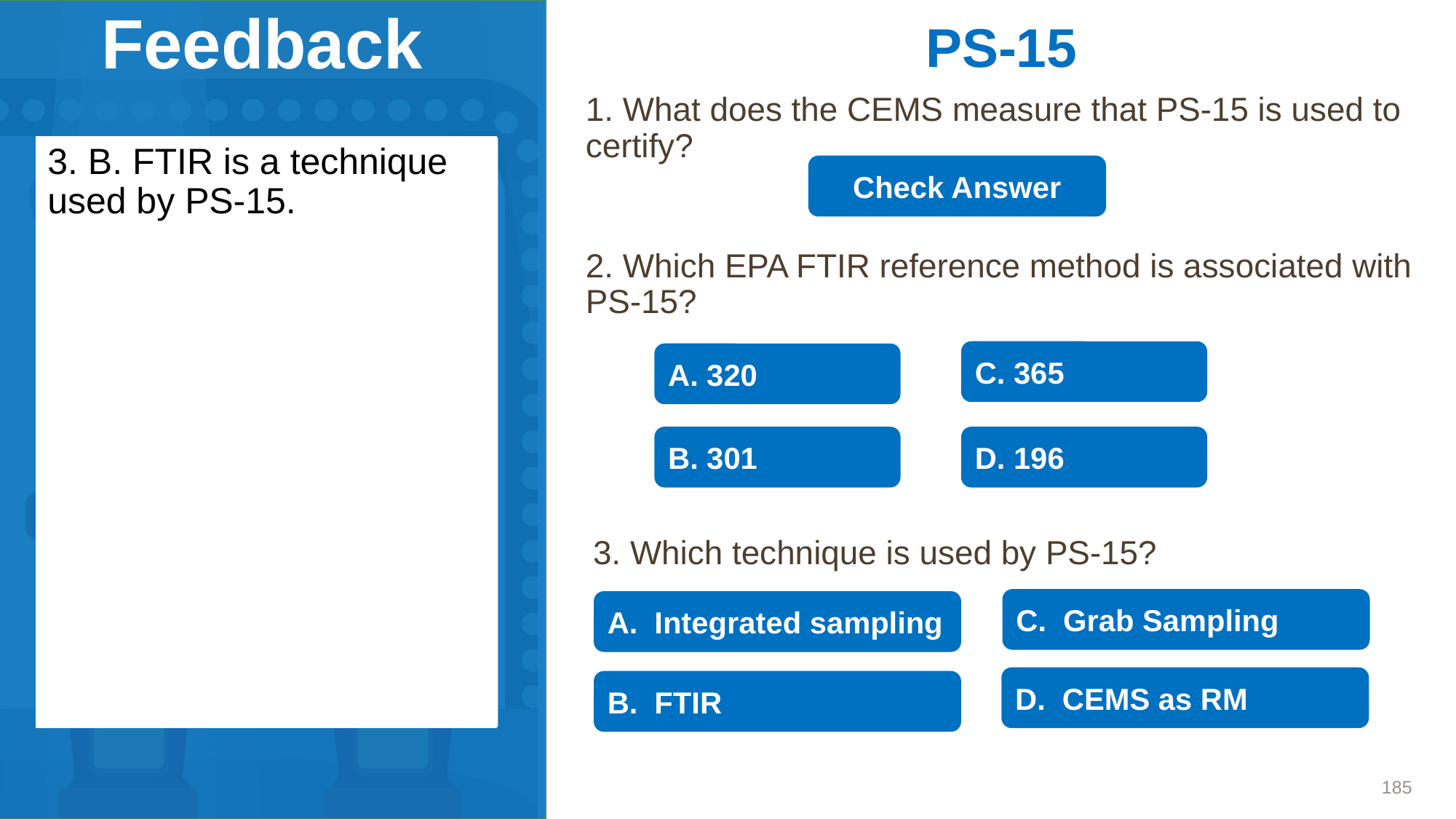

PS-15

1. What does the CEMS measure that PS-15 is used to certify?
1. The CEMS measures all HAPs, as well as volatile organic and inorganic species.
3. B. FTIR is a technique used by PS-15.
2. B. EPA FTIR reference method 301 is associated with PS-15.
Check Answer
2. Which EPA FTIR reference method is associated with PS-15?

C. 365
A. 320
D. 196
B. 301
3. Which technique is used by PS-15?
C.  Grab Sampling
A.  Integrated sampling
D.  CEMS as RM
B.  FTIR
185